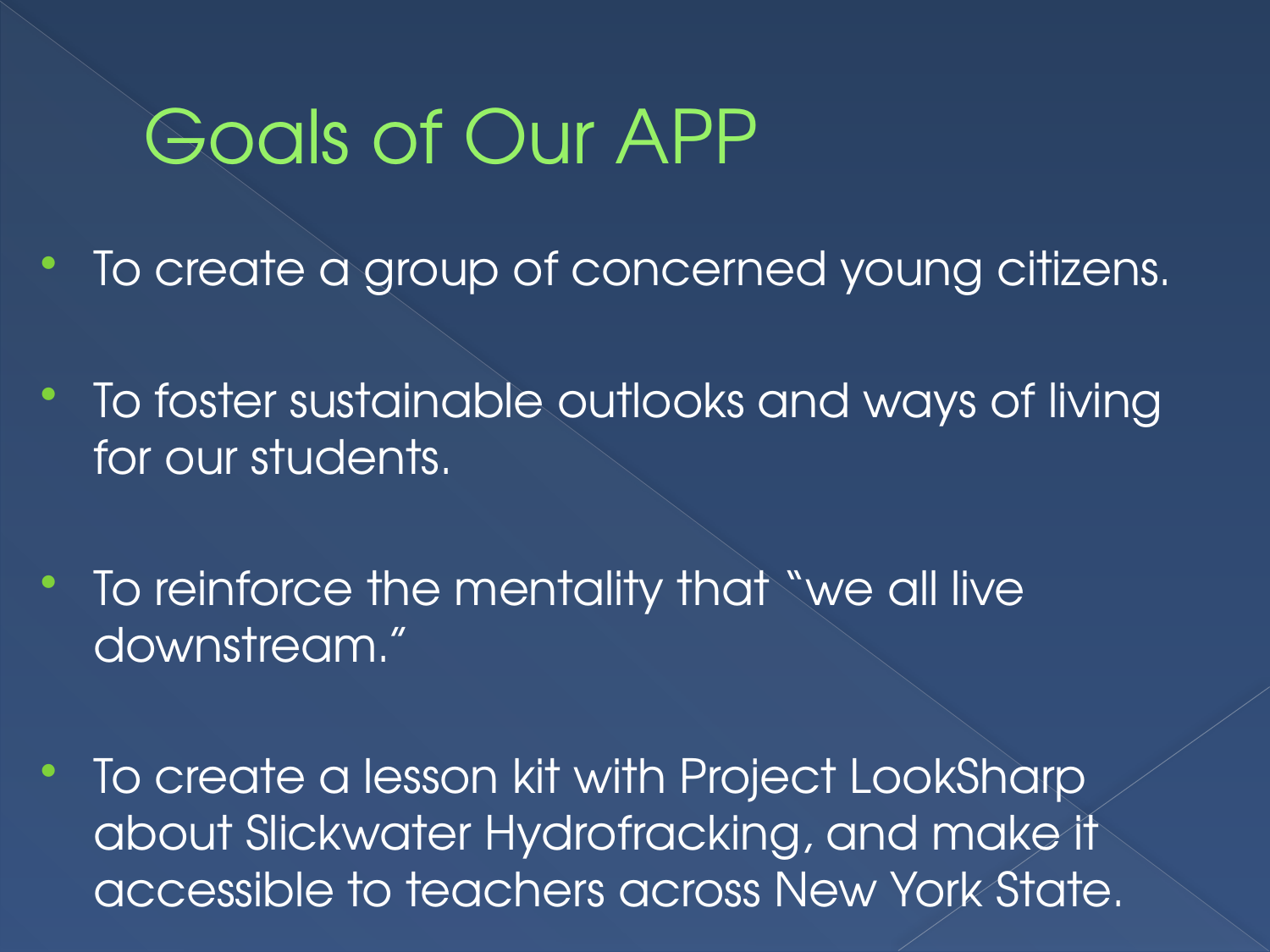

# Goals of Our APP
To create a group of concerned young citizens.

To foster sustainable outlooks and ways of living for our students.

To reinforce the mentality that “we all live downstream.”

To create a lesson kit with Project LookSharp about Slickwater Hydrofracking, and make it accessible to teachers across New York State.